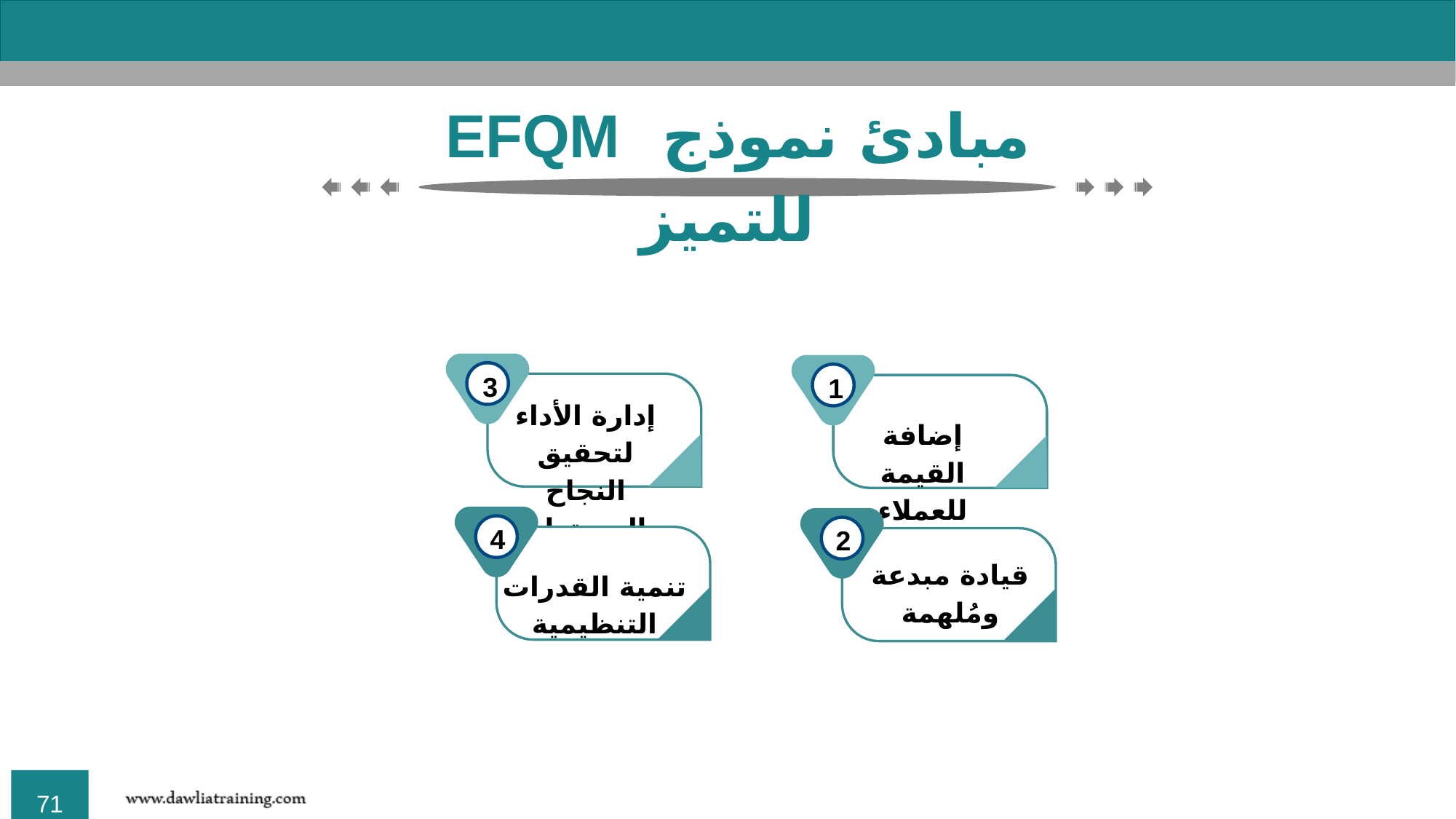

مبادئ نموذج  EFQM  للتميز

3
إدارة الأداء لتحقيق النجاح المستدام

1
إضافة القيمة للعملاء

4
تنمية القدرات التنظيمية

2
قيادة مبدعة ومُلهمة